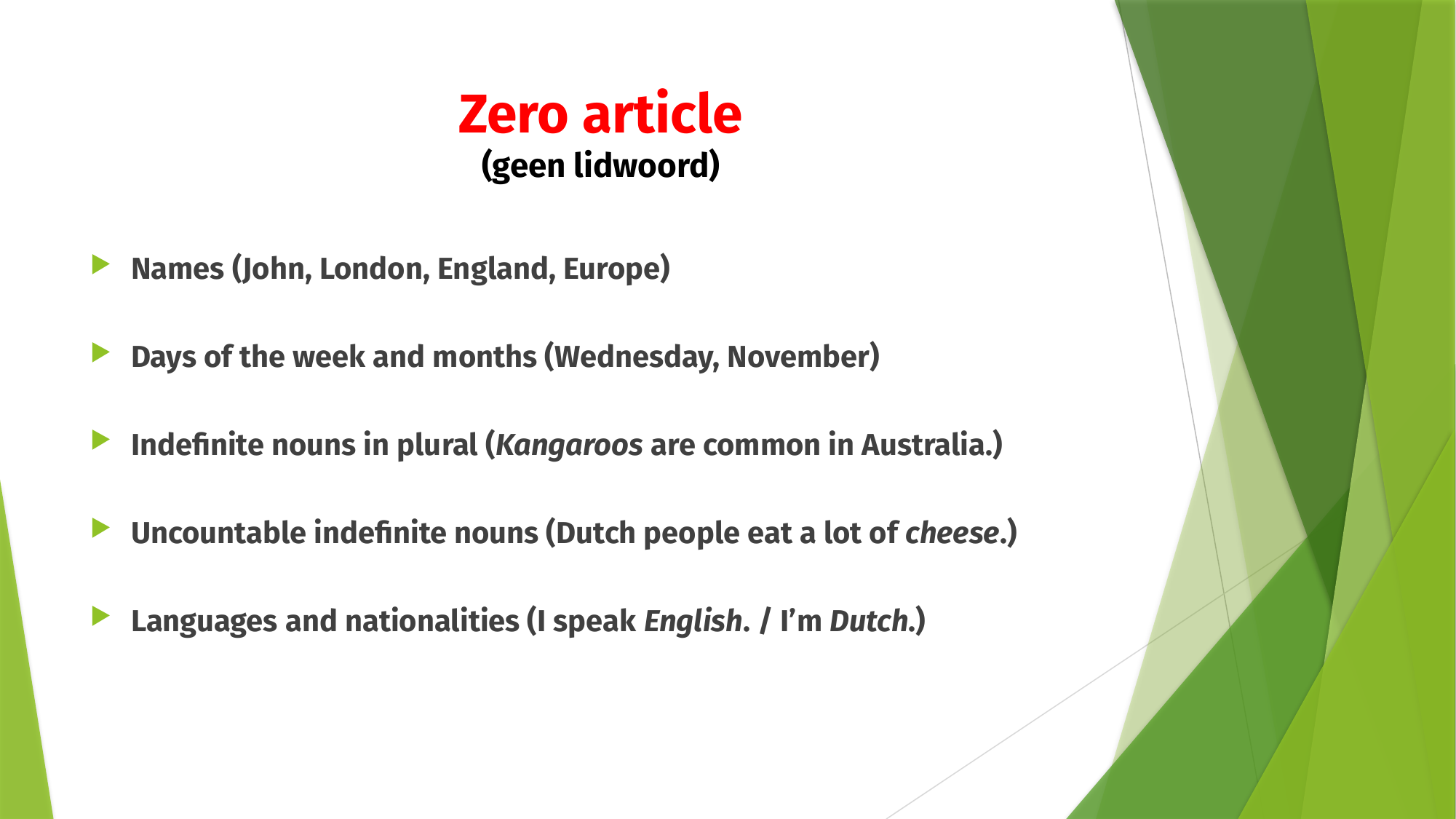

# Zero article (geen lidwoord)
Names (John, London, England, Europe)
Days of the week and months (Wednesday, November)
Indefinite nouns in plural (Kangaroos are common in Australia.)
Uncountable indefinite nouns (Dutch people eat a lot of cheese.)
Languages and nationalities (I speak English. / I’m Dutch.)